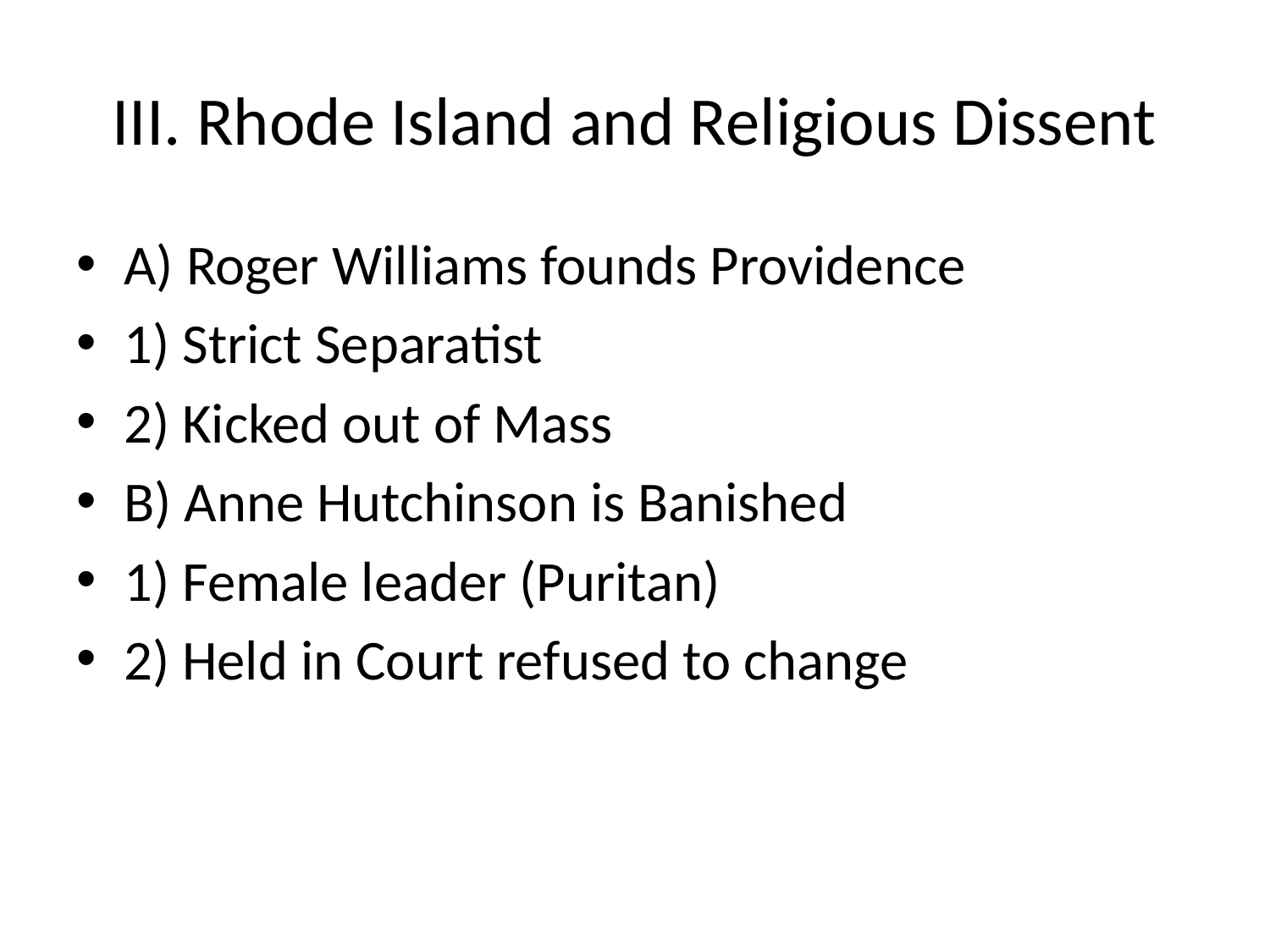

# III. Rhode Island and Religious Dissent
A) Roger Williams founds Providence
1) Strict Separatist
2) Kicked out of Mass
B) Anne Hutchinson is Banished
1) Female leader (Puritan)
2) Held in Court refused to change